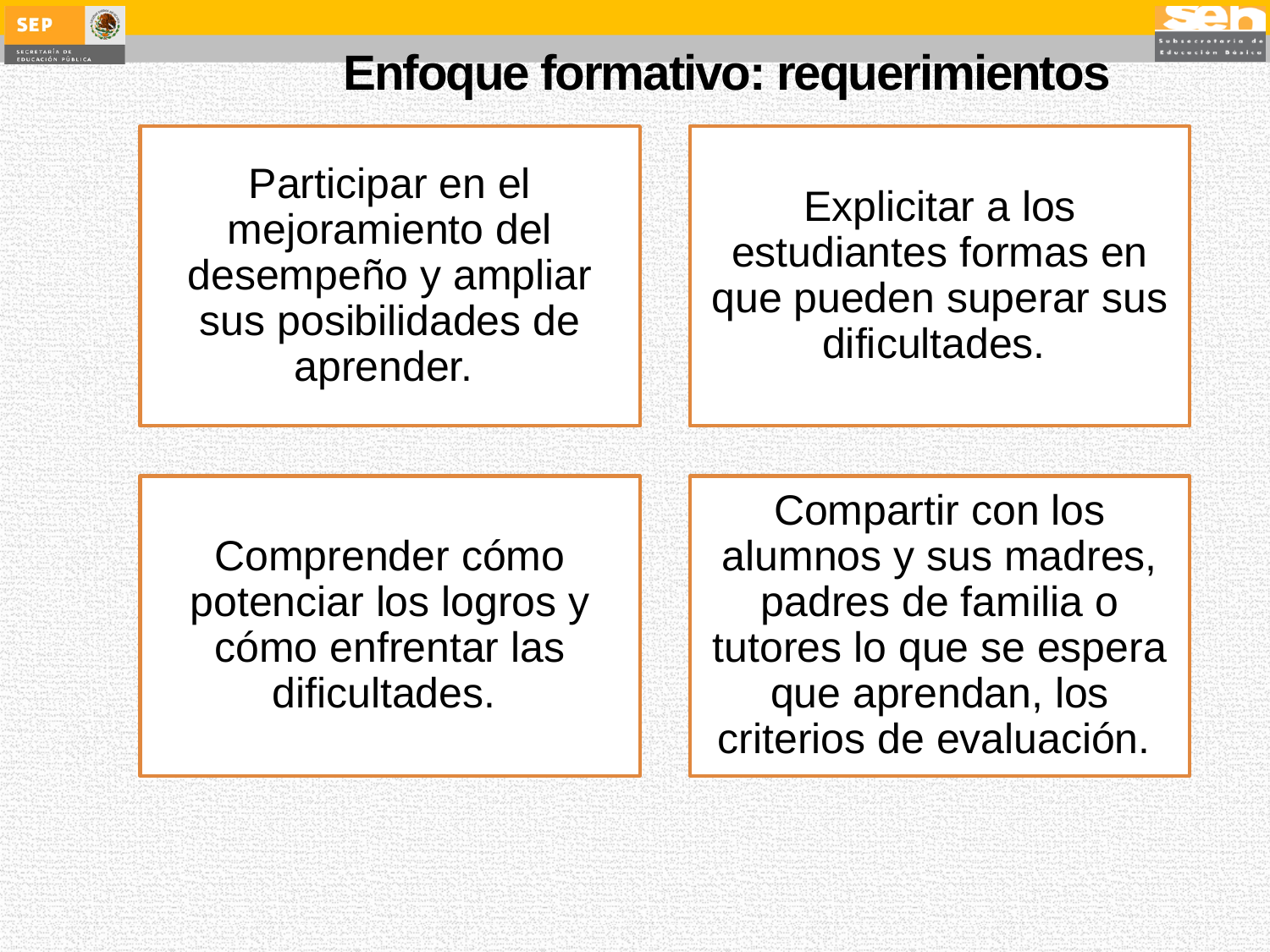

# Enfoque formativo: requerimientos
Participar en el mejoramiento del desempeño y ampliar sus posibilidades de aprender.
Explicitar a los estudiantes formas en que pueden superar sus dificultades.
Comprender cómo potenciar los logros y cómo enfrentar las dificultades.
Compartir con los alumnos y sus madres, padres de familia o tutores lo que se espera que aprendan, los criterios de evaluación.